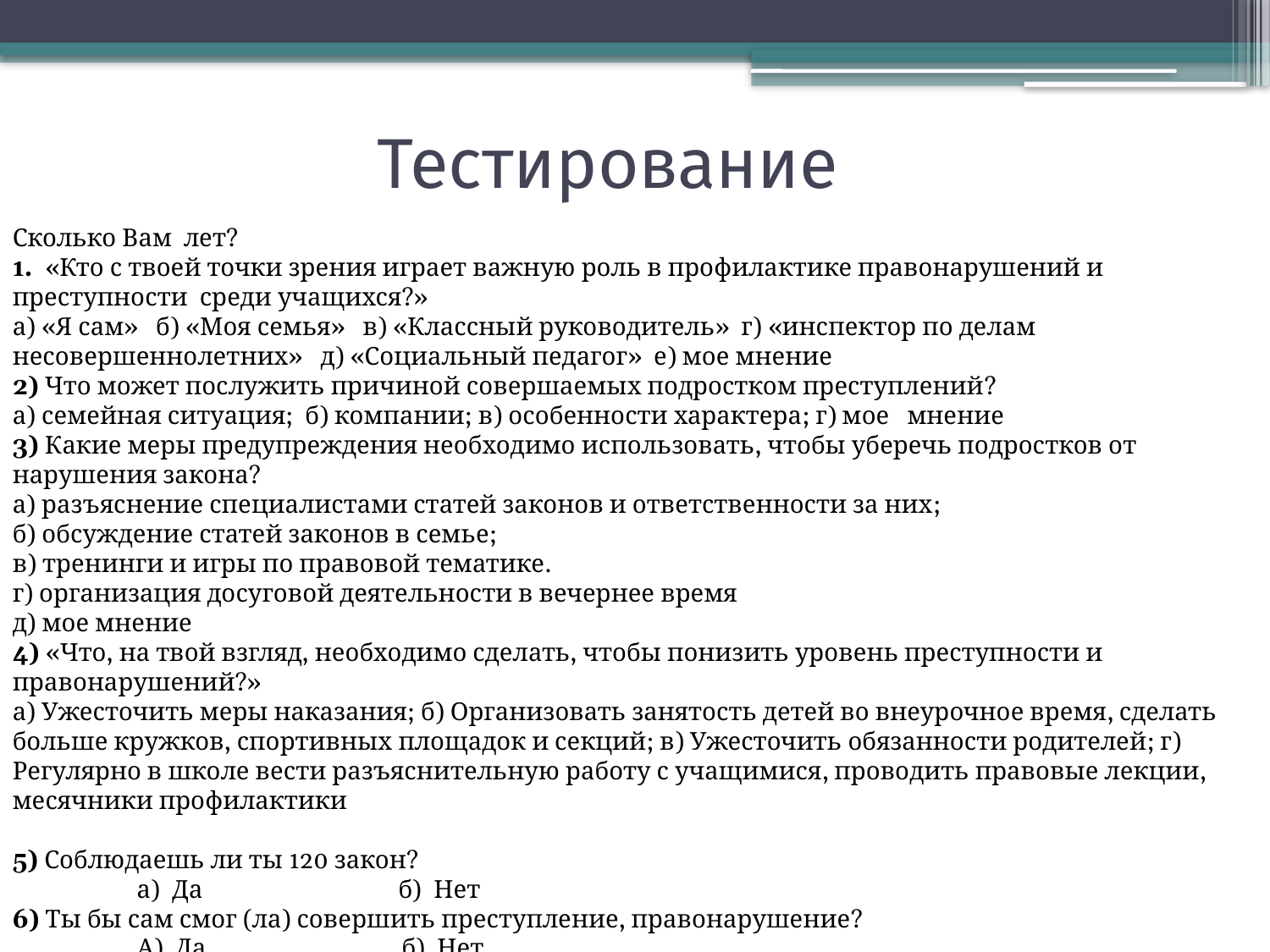

# Тестирование
Сколько Вам  лет?
1.  «Кто с твоей точки зрения играет важную роль в профилактике правонарушений и преступности  среди учащихся?»
а) «Я сам»   б) «Моя семья»   в) «Классный руководитель»  г) «инспектор по делам несовершеннолетних»   д) «Социальный педагог»  е) мое мнение
2) Что может послужить причиной совершаемых подростком преступлений?
а) семейная ситуация;  б) компании; в) особенности характера; г) мое   мнение
3) Какие меры предупреждения необходимо использовать, чтобы уберечь подростков от нарушения закона?
а) разъяснение специалистами статей законов и ответственности за них;
б) обсуждение статей законов в семье;
в) тренинги и игры по правовой тематике.
г) организация досуговой деятельности в вечернее время
д) мое мнение
4) «Что, на твой взгляд, необходимо сделать, чтобы понизить уровень преступности и правонарушений?»
а) Ужесточить меры наказания; б) Организовать занятость детей во внеурочное время, сделать больше кружков, спортивных площадок и секций; в) Ужесточить обязанности родителей; г) Регулярно в школе вести разъяснительную работу с учащимися, проводить правовые лекции, месячники профилактики

5) Соблюдаешь ли ты 120 закон?
                     а)  Да                                 б)  Нет
6) Ты бы сам смог (ла) совершить преступление, правонарушение?
                     А)  Да                                 б)  Нет